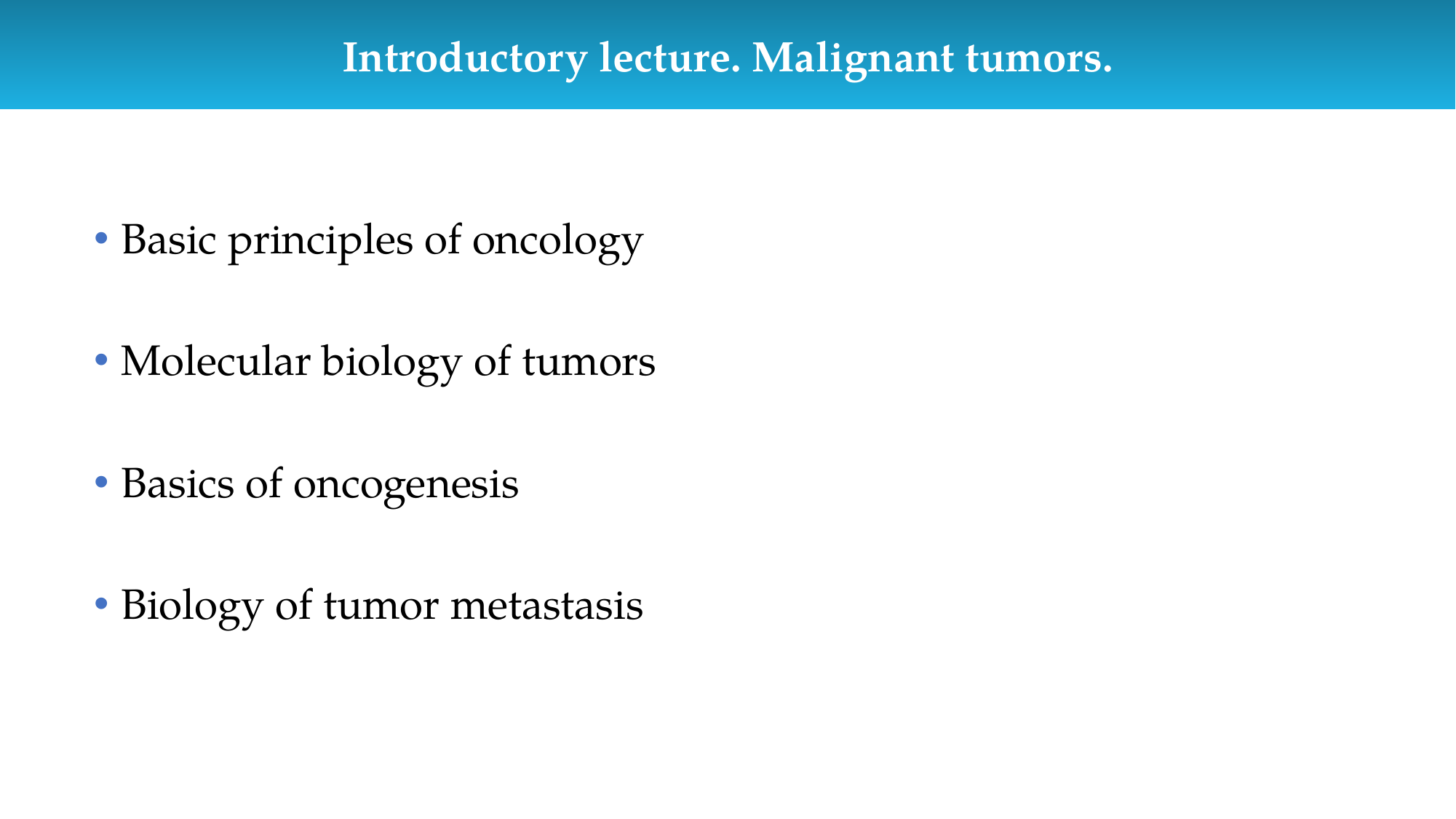

Introductory lecture. Malignant tumors.
Basic principles of oncology

Molecular biology of tumors

Basics of oncogenesis

Biology of tumor metastasis